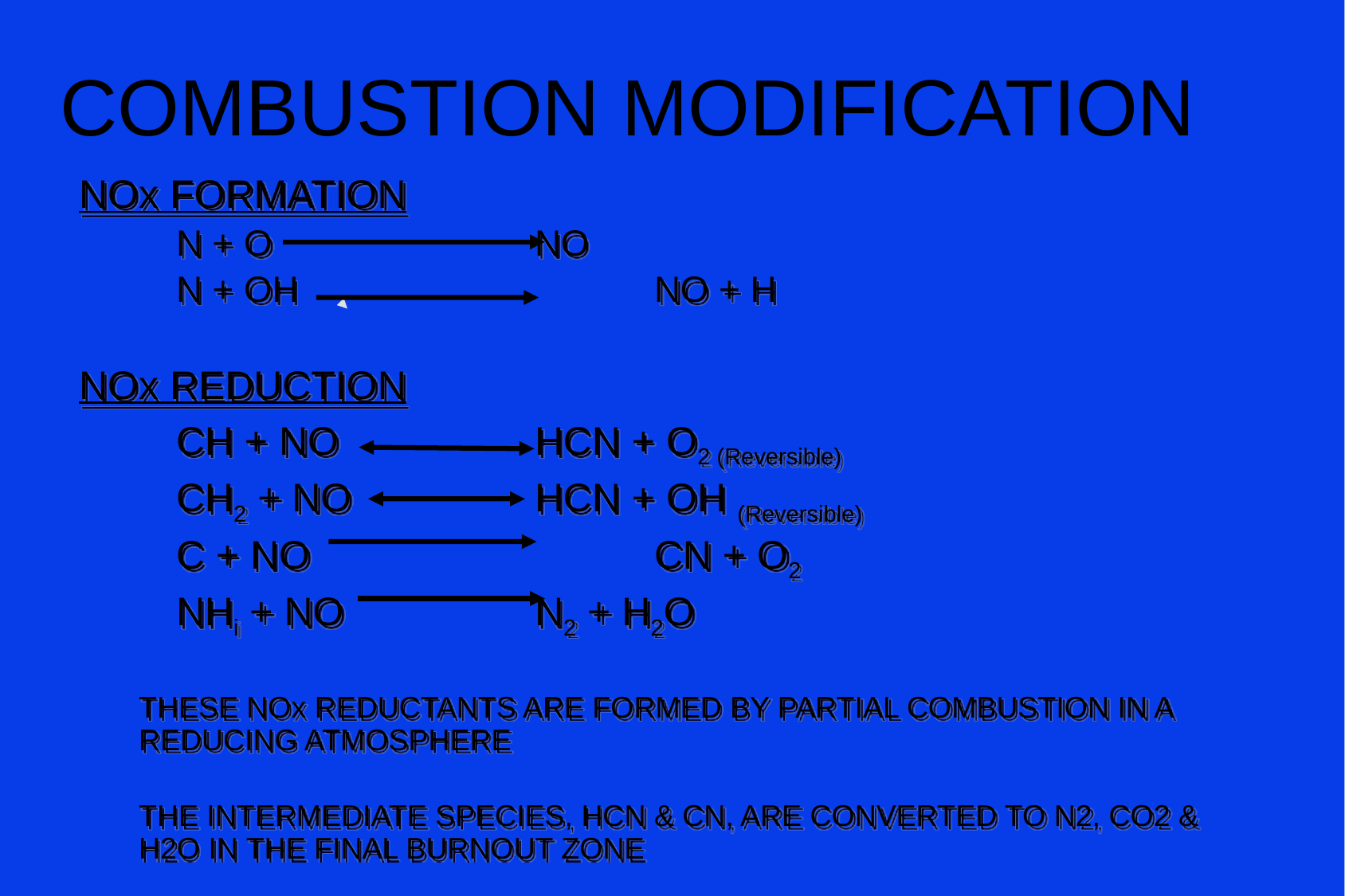

COMBUSTION MODIFICATION
NOx FORMATION
	N + O 			NO
	N + OH			NO + H

NOx REDUCTION
	CH + NO 		HCN + O2 (Reversible)
	CH2 + NO		HCN + OH (Reversible)
	C + NO			CN + O2
	NHi + NO		N2 + H2O

THESE NOx REDUCTANTS ARE FORMED BY PARTIAL COMBUSTION IN A REDUCING ATMOSPHERE

THE INTERMEDIATE SPECIES, HCN & CN, ARE CONVERTED TO N2, CO2 & H2O IN THE FINAL BURNOUT ZONE